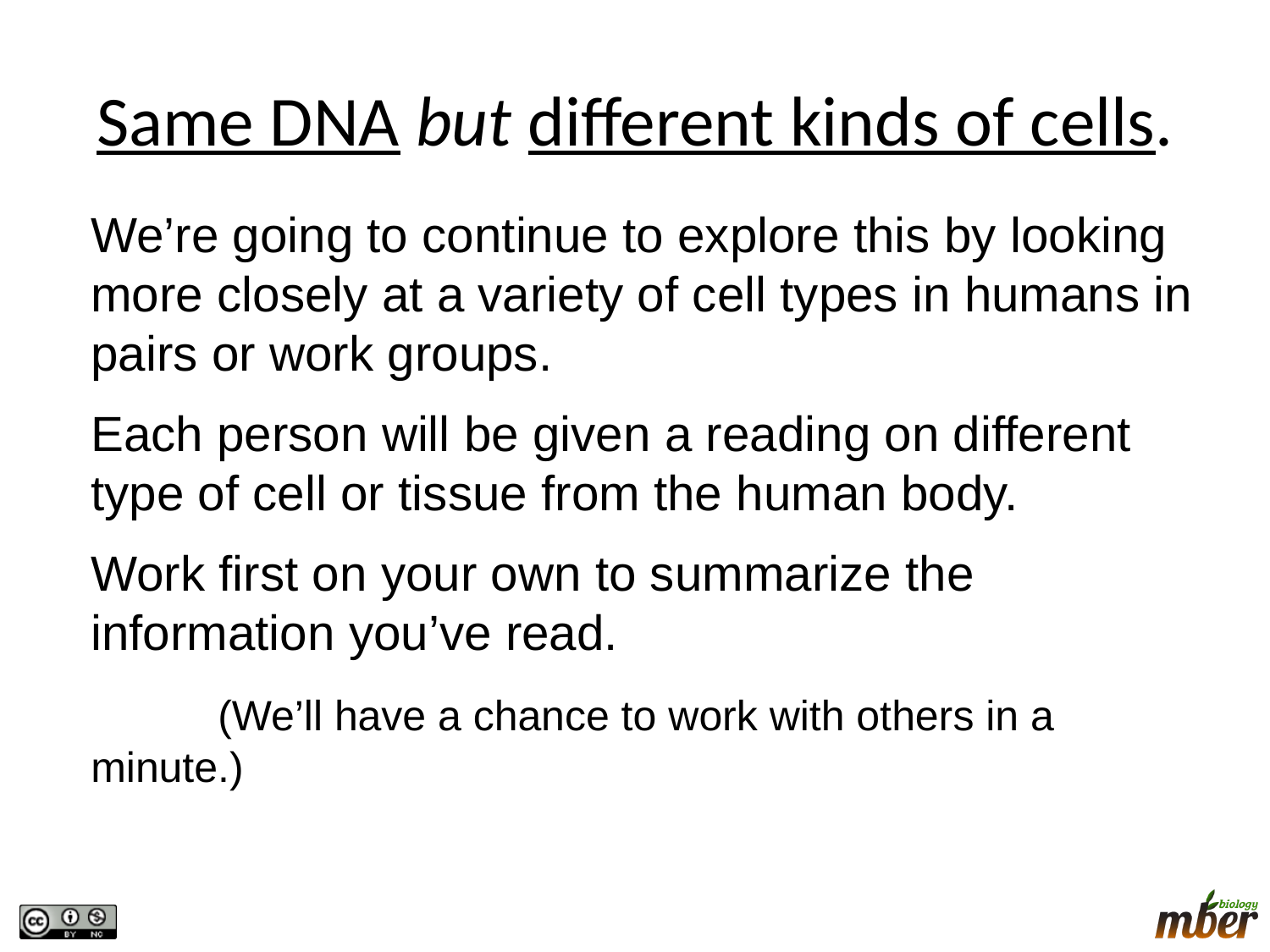

# Same DNA but different kinds of cells.
We’re going to continue to explore this by looking more closely at a variety of cell types in humans in pairs or work groups.
Each person will be given a reading on different type of cell or tissue from the human body.
Work first on your own to summarize the information you’ve read.
	(We’ll have a chance to work with others in a minute.)